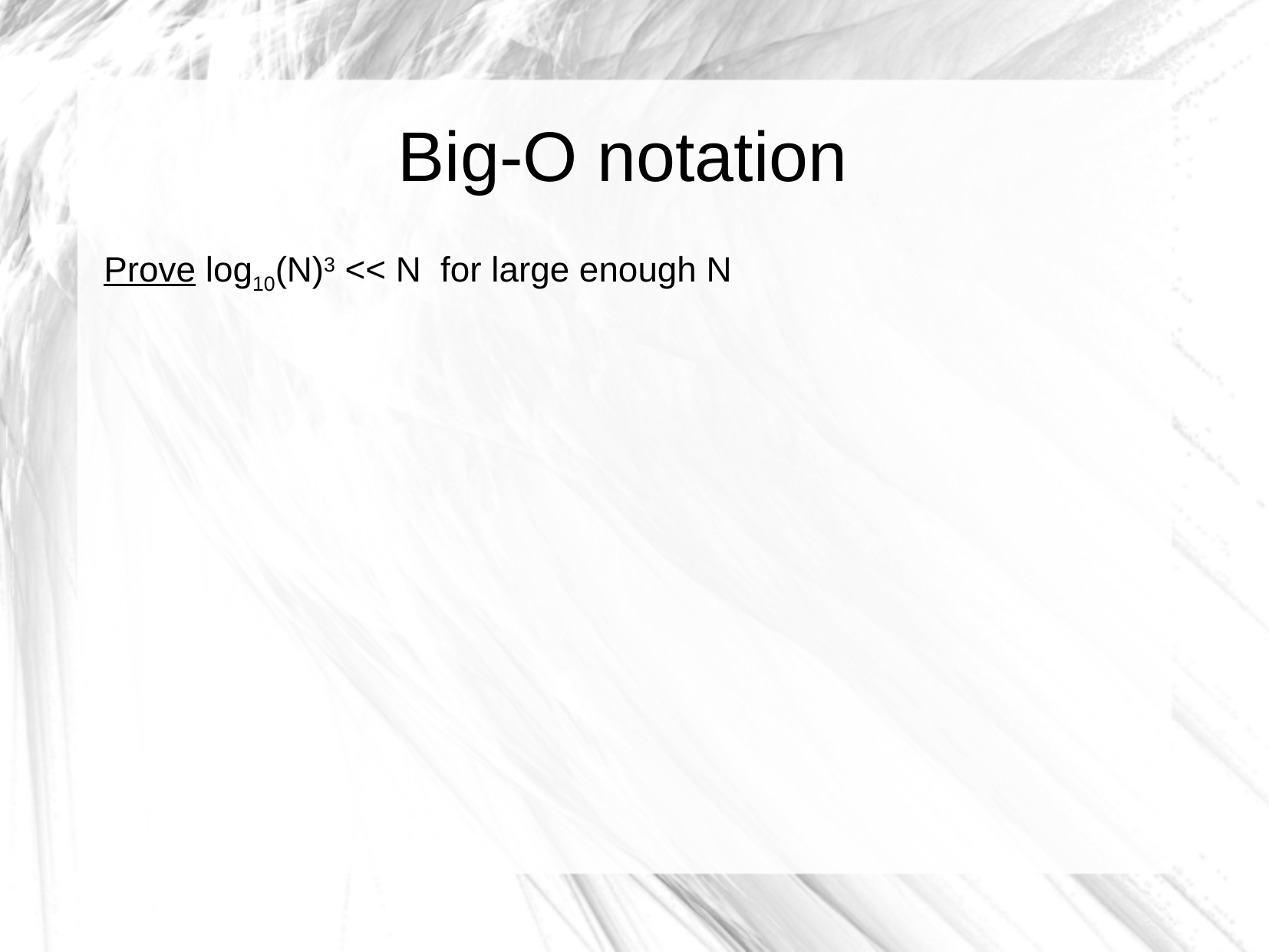

# Big-O notation
Prove log10(N)3 << N  for large enough N